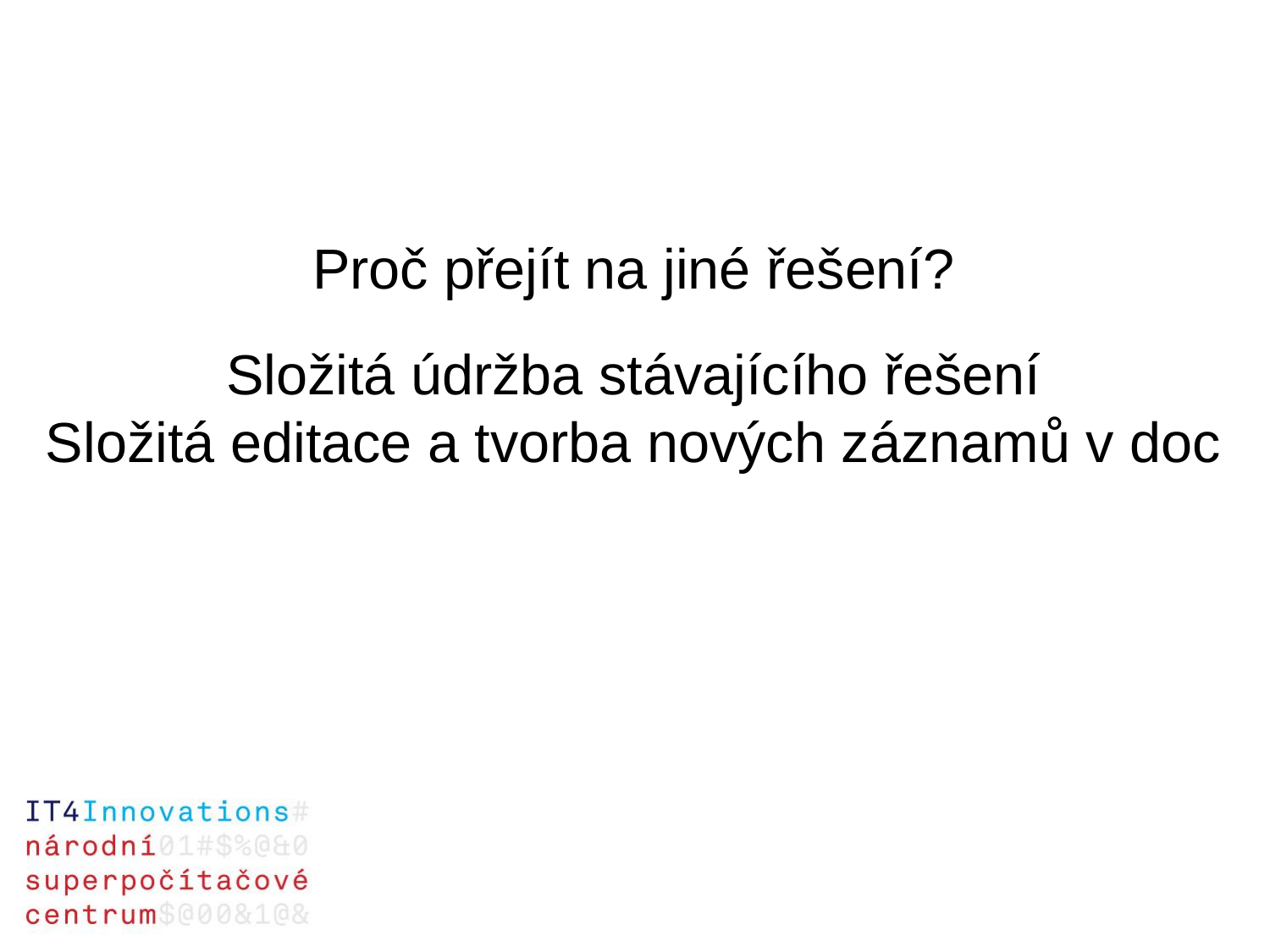

Proč přejít na jiné řešení?

Složitá údržba stávajícího řešení
Složitá editace a tvorba nových záznamů v doc